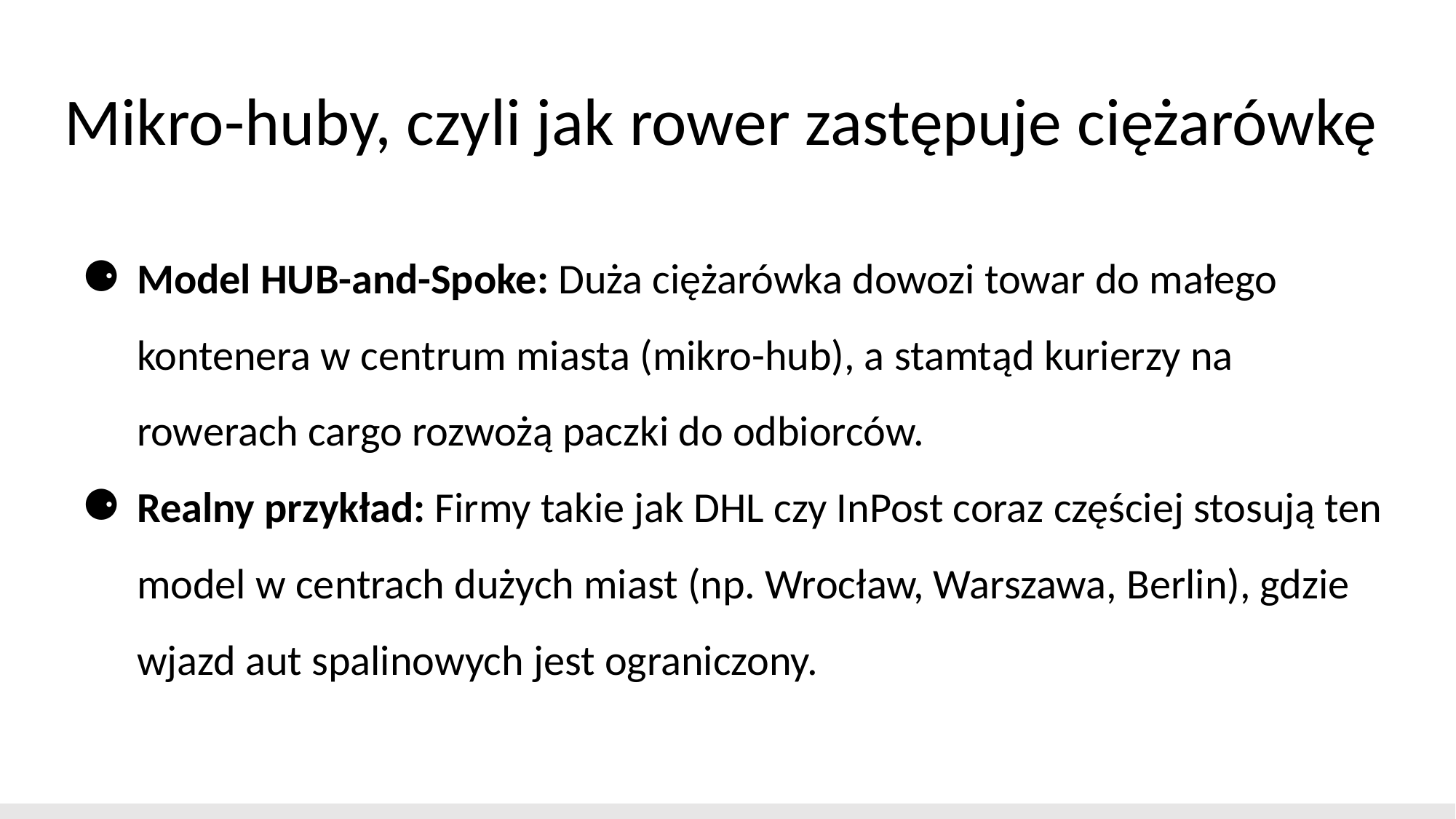

# Mikro-huby, czyli jak rower zastępuje ciężarówkę
Model HUB-and-Spoke: Duża ciężarówka dowozi towar do małego kontenera w centrum miasta (mikro-hub), a stamtąd kurierzy na rowerach cargo rozwożą paczki do odbiorców.
Realny przykład: Firmy takie jak DHL czy InPost coraz częściej stosują ten model w centrach dużych miast (np. Wrocław, Warszawa, Berlin), gdzie wjazd aut spalinowych jest ograniczony.